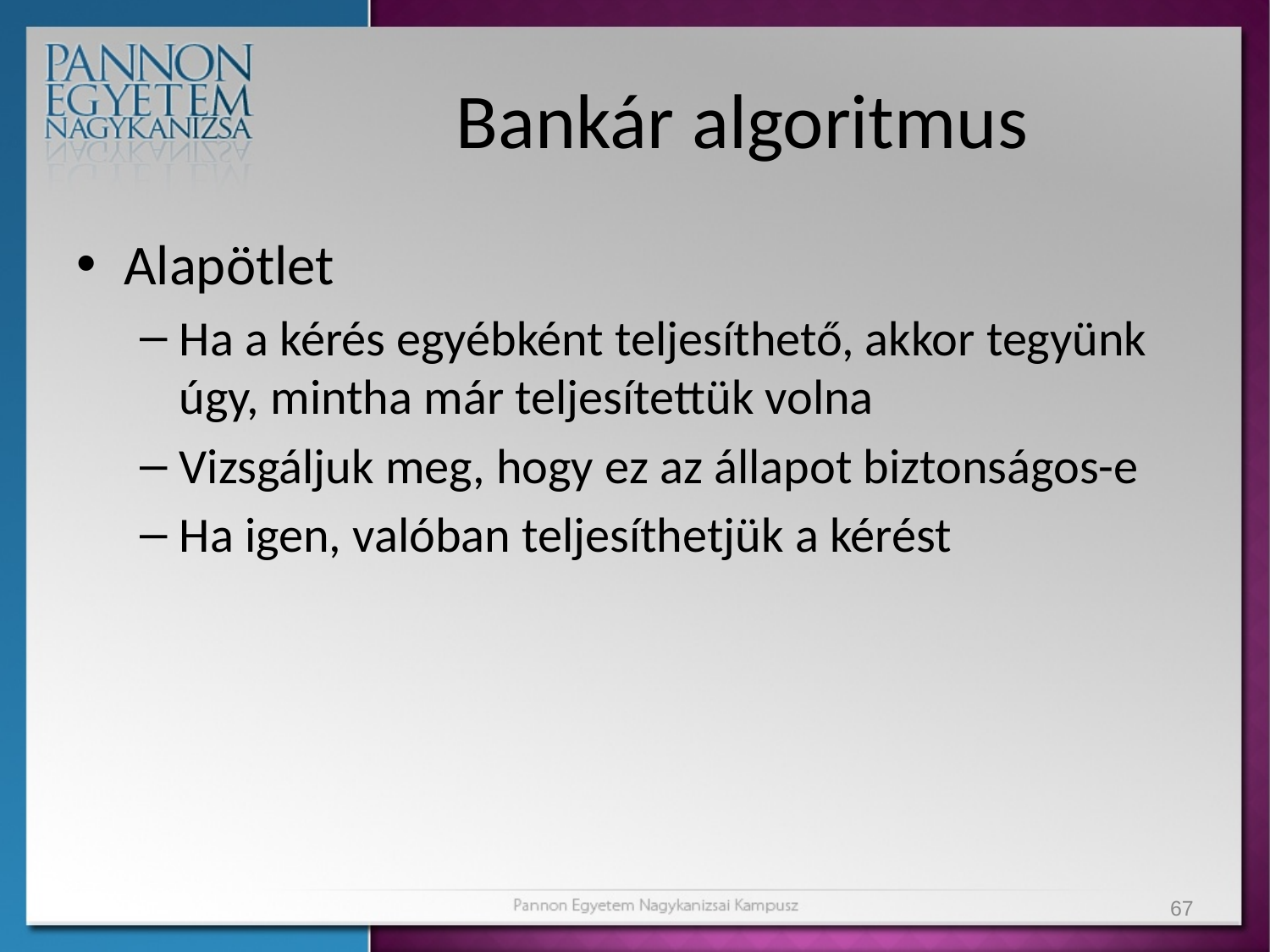

# Bankár algoritmus
Alapötlet
Ha a kérés egyébként teljesíthető, akkor tegyünk úgy, mintha már teljesítettük volna
Vizsgáljuk meg, hogy ez az állapot biztonságos-e
Ha igen, valóban teljesíthetjük a kérést
67